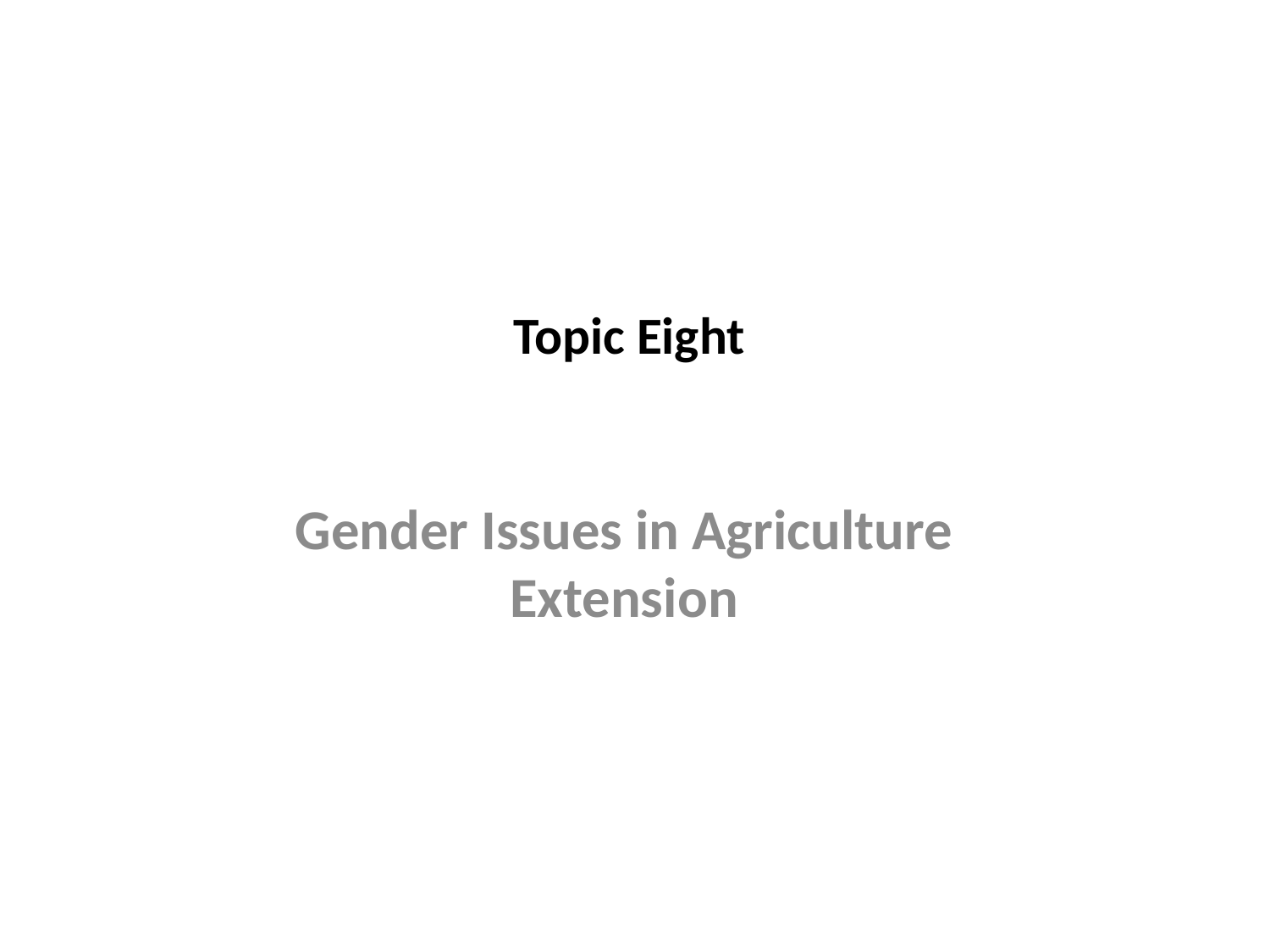

# Topic Eight
Gender Issues in Agriculture Extension